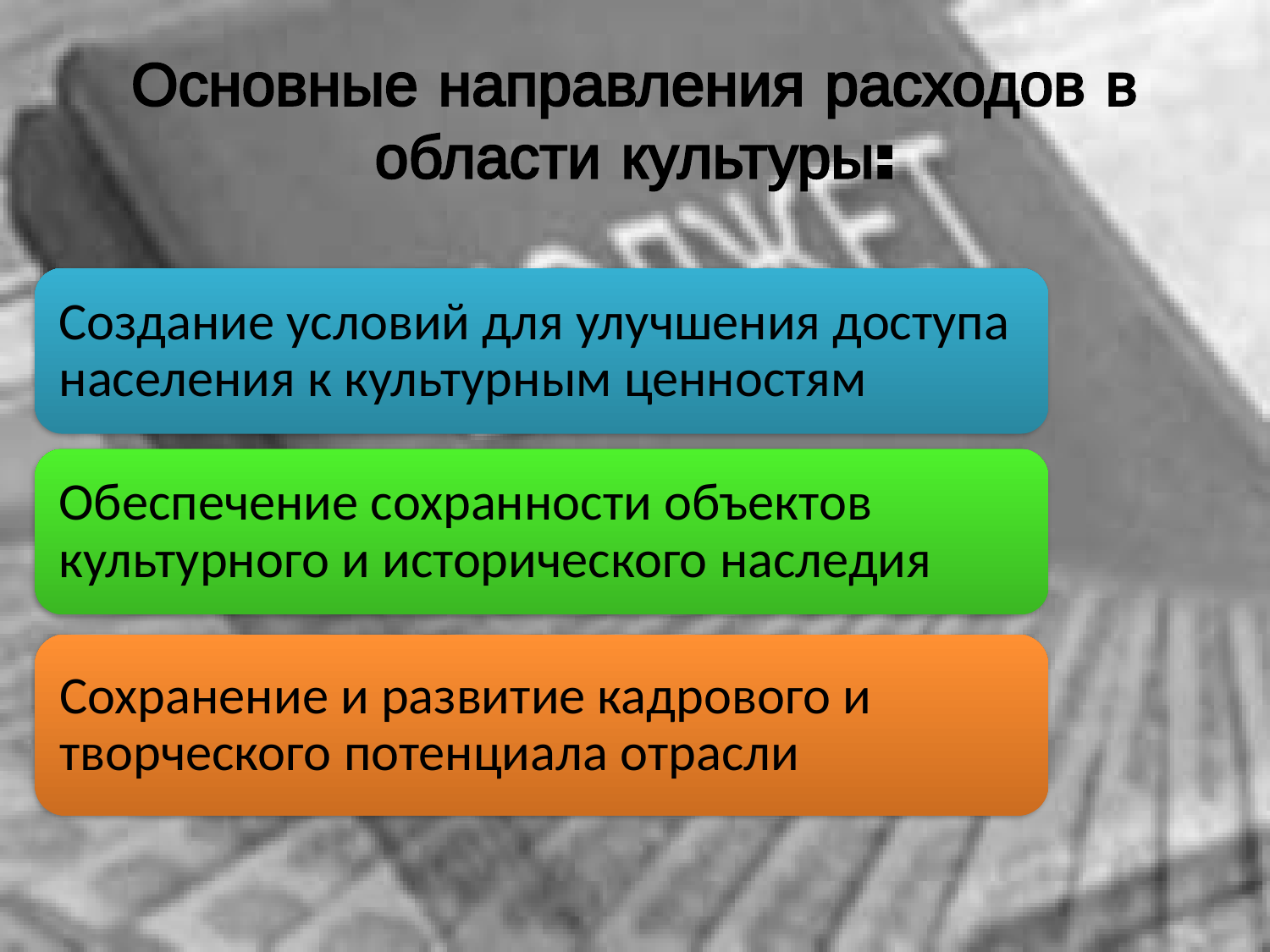

# Основные направления расходов в области культуры:
Создание условий для улучшения доступа населения к культурным ценностям
Обеспечение сохранности объектов культурного и исторического наследия
Сохранение и развитие кадрового и творческого потенциала отрасли